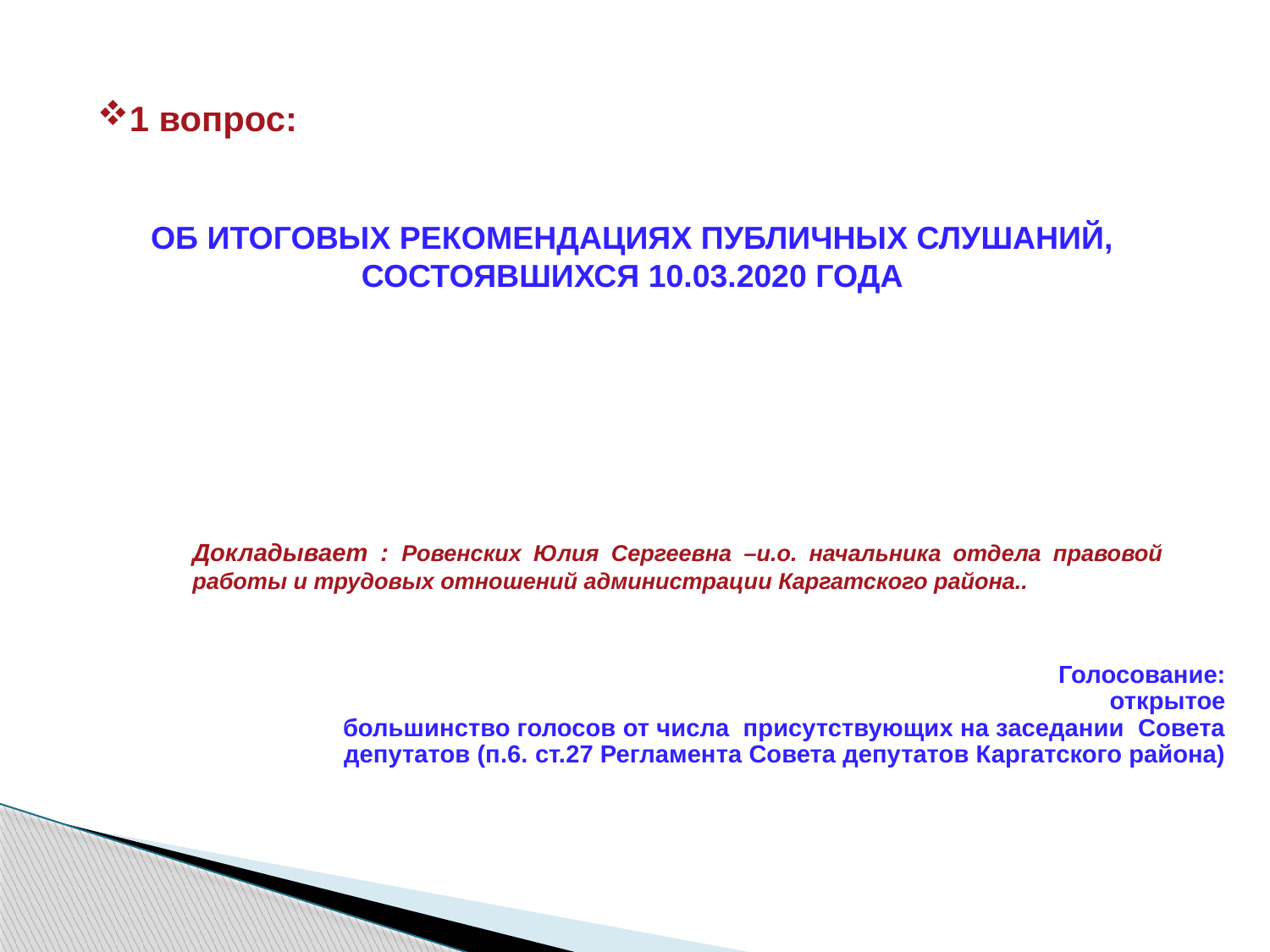

1 вопрос:
Об итоговых рекомендациях публичных слушаний, состоявшихся 10.03.2020 года

Докладывает : Ровенских Юлия Сергеевна –и.о. начальника отдела правовой работы и трудовых отношений администрации Каргатского района..
Голосование:
открытое
большинство голосов от числа  присутствующих на заседании  Совета депутатов (п.6. ст.27 Регламента Совета депутатов Каргатского района)